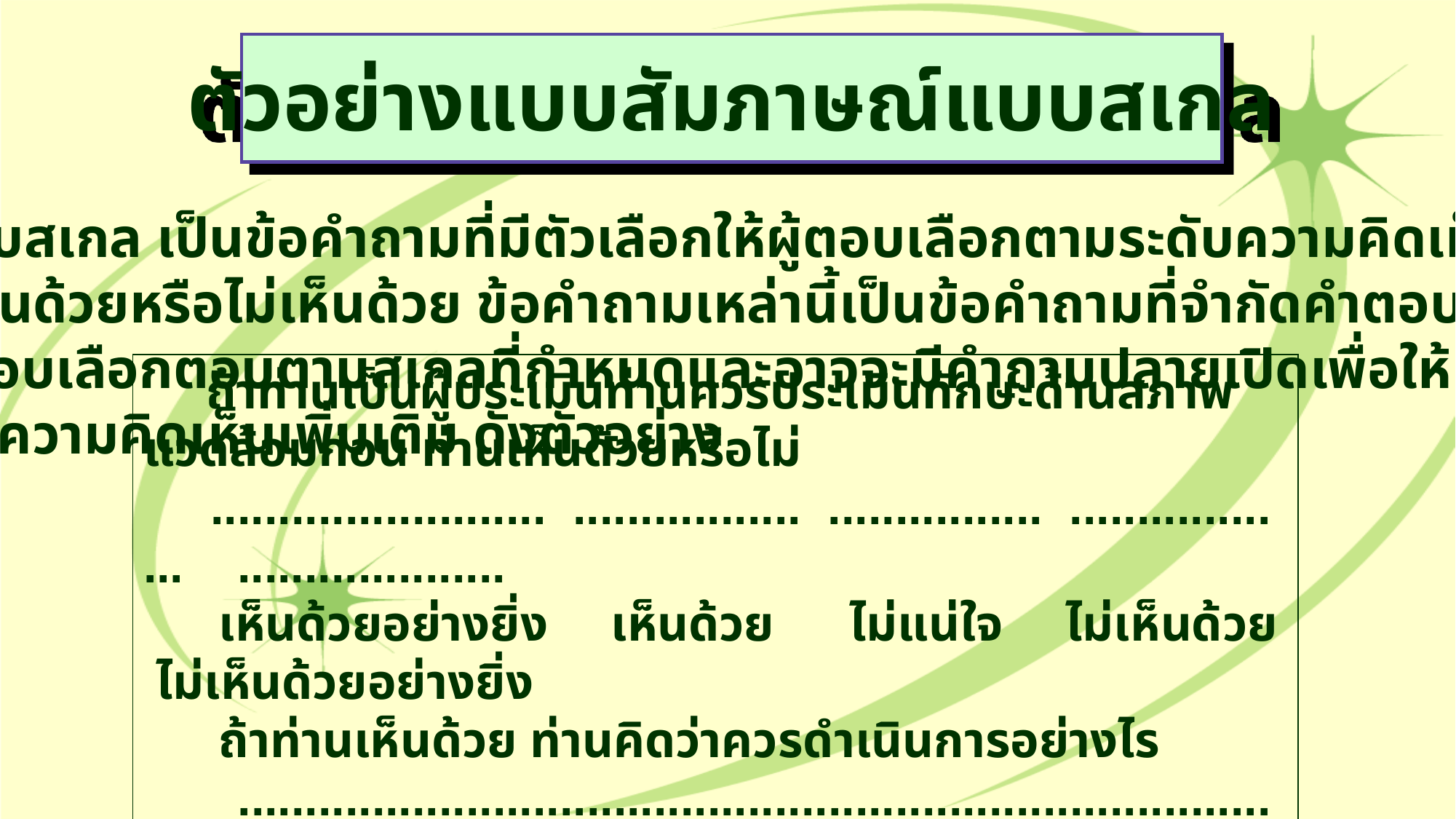

ตัวอย่างแบบสัมภาษณ์แบบสเกล
    แบบสเกล เป็นข้อคำถามที่มีตัวเลือกให้ผู้ตอบเลือกตามระดับความคิดเห็น
คือ เห็นด้วยหรือไม่เห็นด้วย ข้อคำถามเหล่านี้เป็นข้อคำถามที่จำกัดคำตอบโดย
ให้ผู้ตอบเลือกตอบตามสเกลที่กำหนดและอาจจะมีคำถามปลายเปิดเพื่อให้ผู้ตอบ
แสดงความคิดเห็นเพิ่มเติม ดังตัวอย่าง
     ถ้าท่านเป็นผู้ประเมินท่านควรประเมินทักษะด้านสภาพแวดล้อมก่อน ท่านเห็นด้วยหรือไม่
     .........................  .................  ................  ..................    ....................
      เห็นด้วยอย่างยิ่ง     เห็นด้วย      ไม่แน่ใจ     ไม่เห็นด้วย  ไม่เห็นด้วยอย่างยิ่ง
      ถ้าท่านเห็นด้วย ท่านคิดว่าควรดำเนินการอย่างไร
       ..............................................................................................................